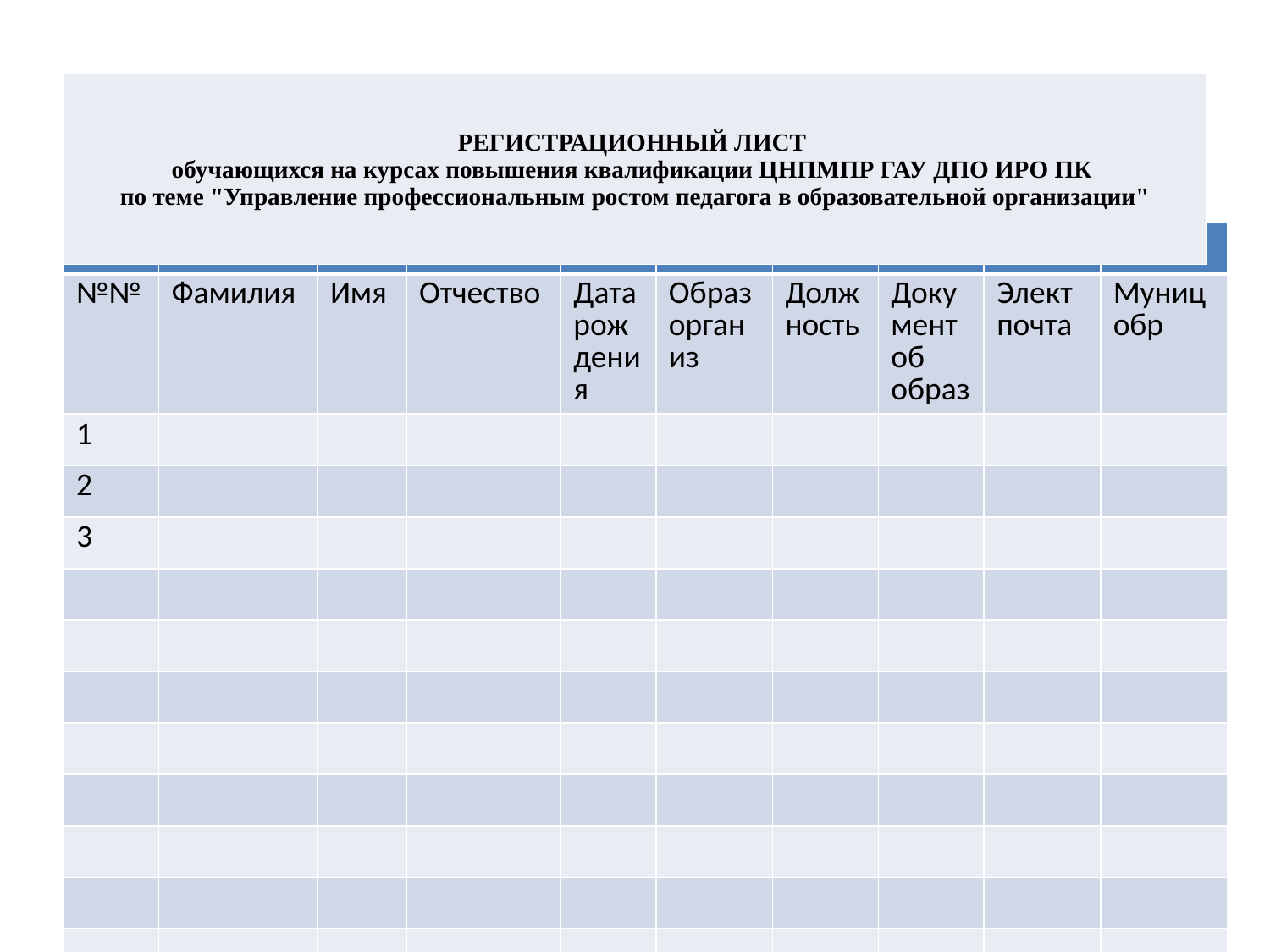

#
| РЕГИСТРАЦИОННЫЙ ЛИСТ обучающихся на курсах повышения квалификации ЦНПМПР ГАУ ДПО ИРО ПК по теме "Управление профессиональным ростом педагога в образовательной организации" |
| --- |
|  |  |  |  |  |  |  |  |  |  |
| --- | --- | --- | --- | --- | --- | --- | --- | --- | --- |
| №№ | Фамилия | Имя | Отчество | Дата рождения | Образорганиз | Должность | Документ об образ | Элект почта | Муниц обр |
| 1 |  |  |  |  |  |  |  |  |  |
| 2 |  |  |  |  |  |  |  |  |  |
| 3 |  |  |  |  |  |  |  |  |  |
|  |  |  |  |  |  |  |  |  |  |
|  |  |  |  |  |  |  |  |  |  |
|  |  |  |  |  |  |  |  |  |  |
|  |  |  |  |  |  |  |  |  |  |
|  |  |  |  |  |  |  |  |  |  |
|  |  |  |  |  |  |  |  |  |  |
|  |  |  |  |  |  |  |  |  |  |
|  |  |  |  |  |  |  |  |  |  |
|  |  |  |  |  |  |  |  |  |  |
|  |  |  |  |  |  |  |  |  |  |